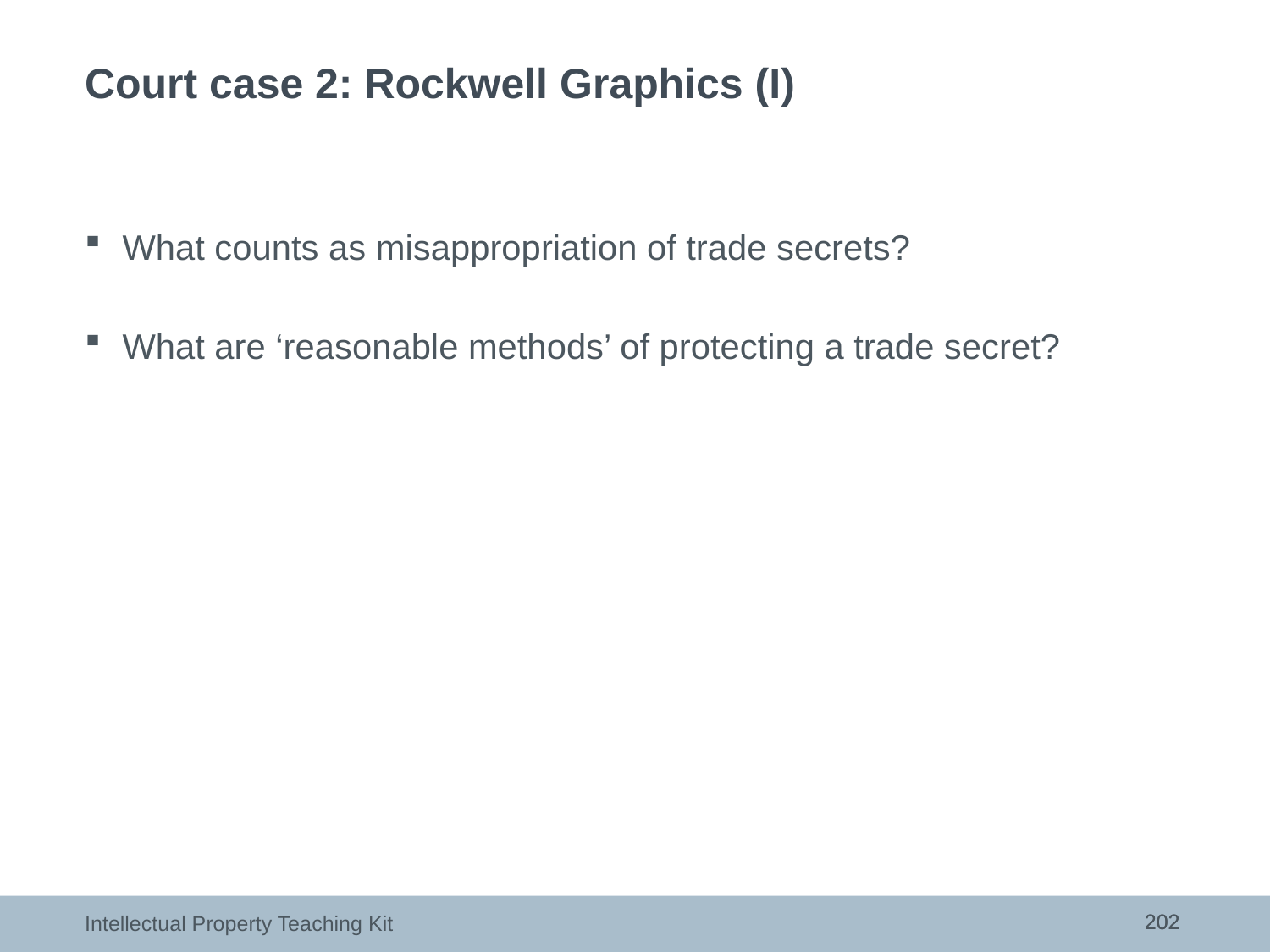

# Court case 2: Rockwell Graphics (I)
What counts as misappropriation of trade secrets?

What are ‘reasonable methods’ of protecting a trade secret?
202
202
Intellectual Property Teaching Kit